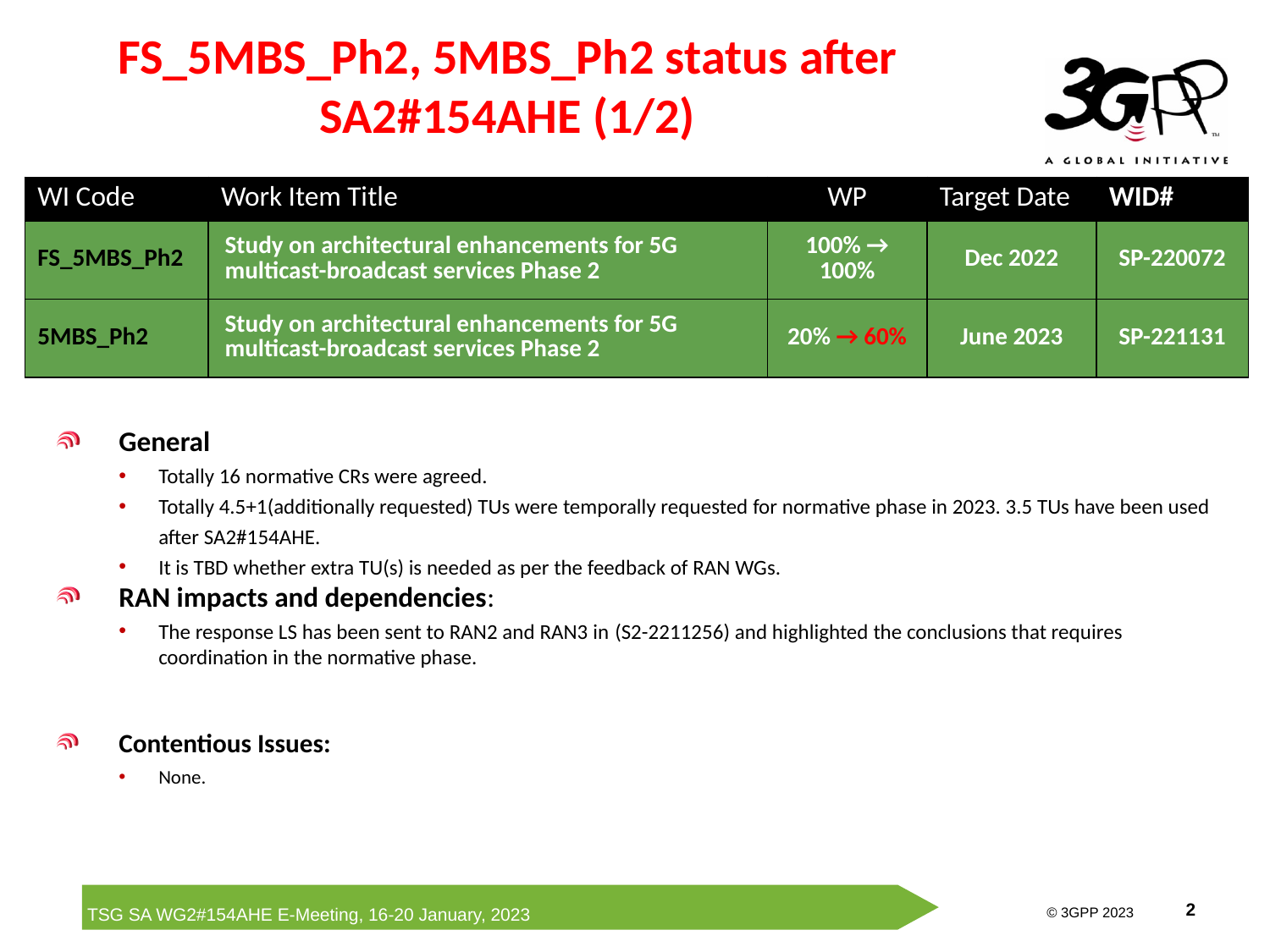

# FS_5MBS_Ph2, 5MBS_Ph2 status after SA2#154AHE (1/2)
| WI Code | Work Item Title | WP | Target Date | WID# |
| --- | --- | --- | --- | --- |
| FS\_5MBS\_Ph2 | Study on architectural enhancements for 5G multicast-broadcast services Phase 2 | 100% → 100% | Dec 2022 | SP-220072 |
| 5MBS\_Ph2 | Study on architectural enhancements for 5G multicast-broadcast services Phase 2 | 20% → 60% | June 2023 | SP-221131 |
General
Totally 16 normative CRs were agreed.
Totally 4.5+1(additionally requested) TUs were temporally requested for normative phase in 2023. 3.5 TUs have been used after SA2#154AHE.
It is TBD whether extra TU(s) is needed as per the feedback of RAN WGs.
RAN impacts and dependencies:
The response LS has been sent to RAN2 and RAN3 in (S2-2211256) and highlighted the conclusions that requires coordination in the normative phase.

Contentious Issues:
None.